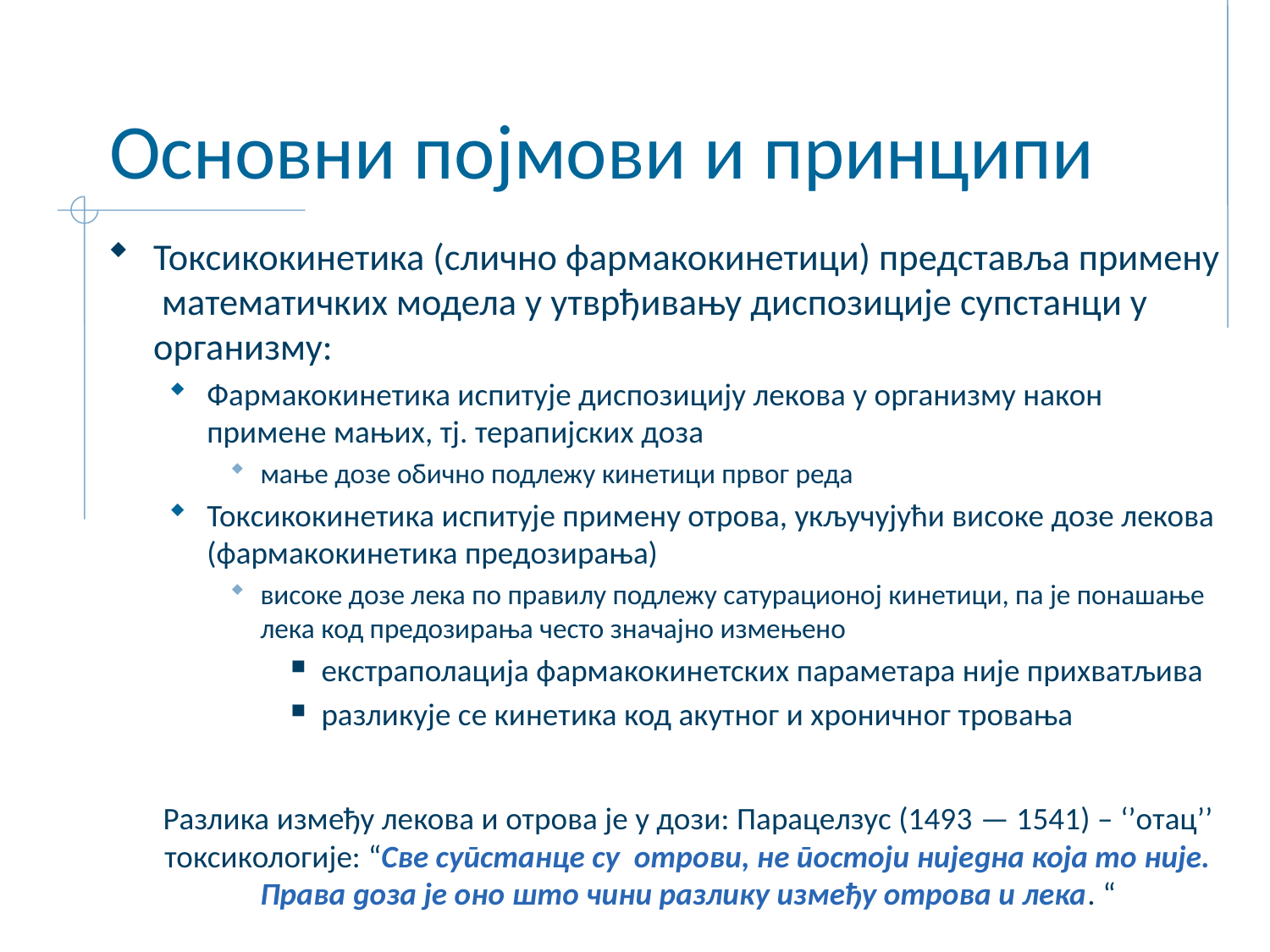

# Основни појмови и принципи
Токсикокинетика (слично фармакокинетици) представља примену  математичких модела у утврђивању диспозиције супстанци у организму:
Фармакокинетика испитује диспозицију лекова у организму након примене мањих, тј. терапијских доза
мање дозе обично подлежу кинетици првог реда
Токсикокинетика испитује примену отрова, укључујући високе дозе лекова (фармакокинетика предозирања)
високе дозе лека по правилу подлежу сатурационој кинетици, па је понашање лека код предозирања често значајно измењено
екстраполација фармакокинетских параметара није прихватљива
разликује се кинетика код акутног и хроничног тровања

	Разлика између лекова и отрова је у дози: Парацелзус (1493 — 1541) – ‘’oтац’’ токсикологије: “Све супстанце су  отрови, не постоји ниједна која то није. Права доза је оно што чини разлику између отрова и лека. “